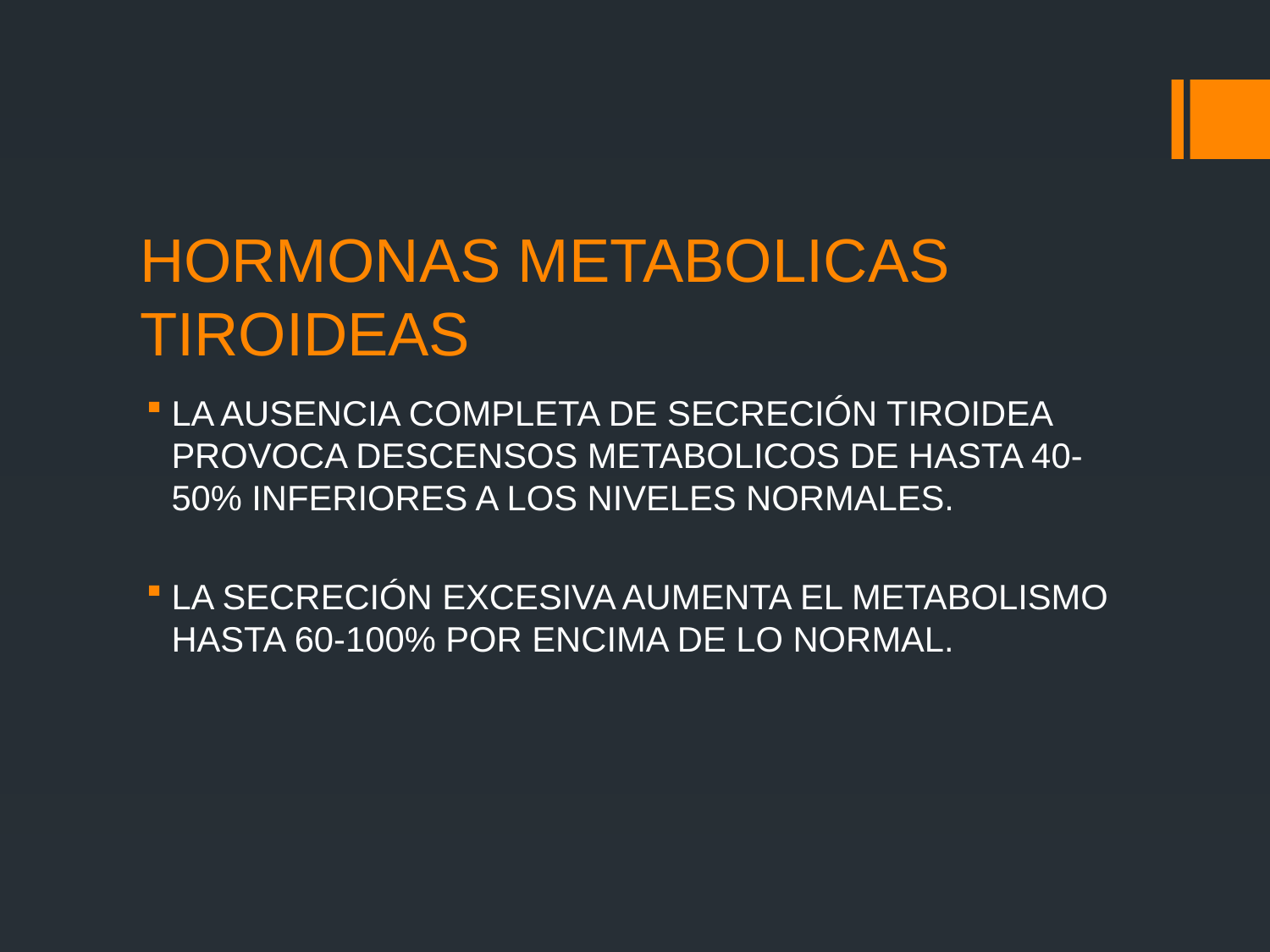

# HORMONAS METABOLICAS TIROIDEAS
LA AUSENCIA COMPLETA DE SECRECIÓN TIROIDEA PROVOCA DESCENSOS METABOLICOS DE HASTA 40-50% INFERIORES A LOS NIVELES NORMALES.

LA SECRECIÓN EXCESIVA AUMENTA EL METABOLISMO HASTA 60-100% POR ENCIMA DE LO NORMAL.